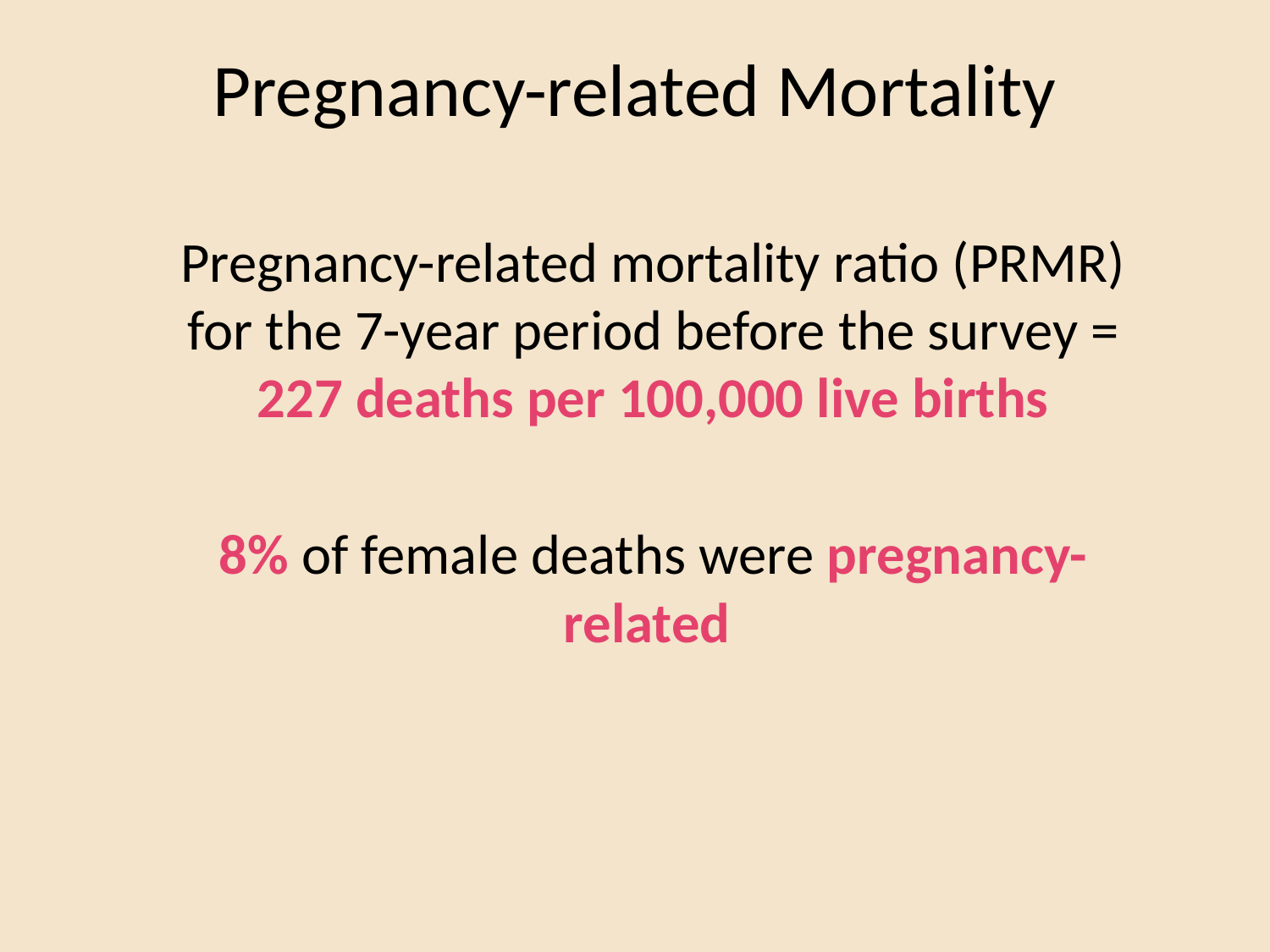

# Pregnancy-related Mortality
Pregnancy-related mortality ratio (PRMR) for the 7-year period before the survey =
227 deaths per 100,000 live births

8% of female deaths were pregnancy-related